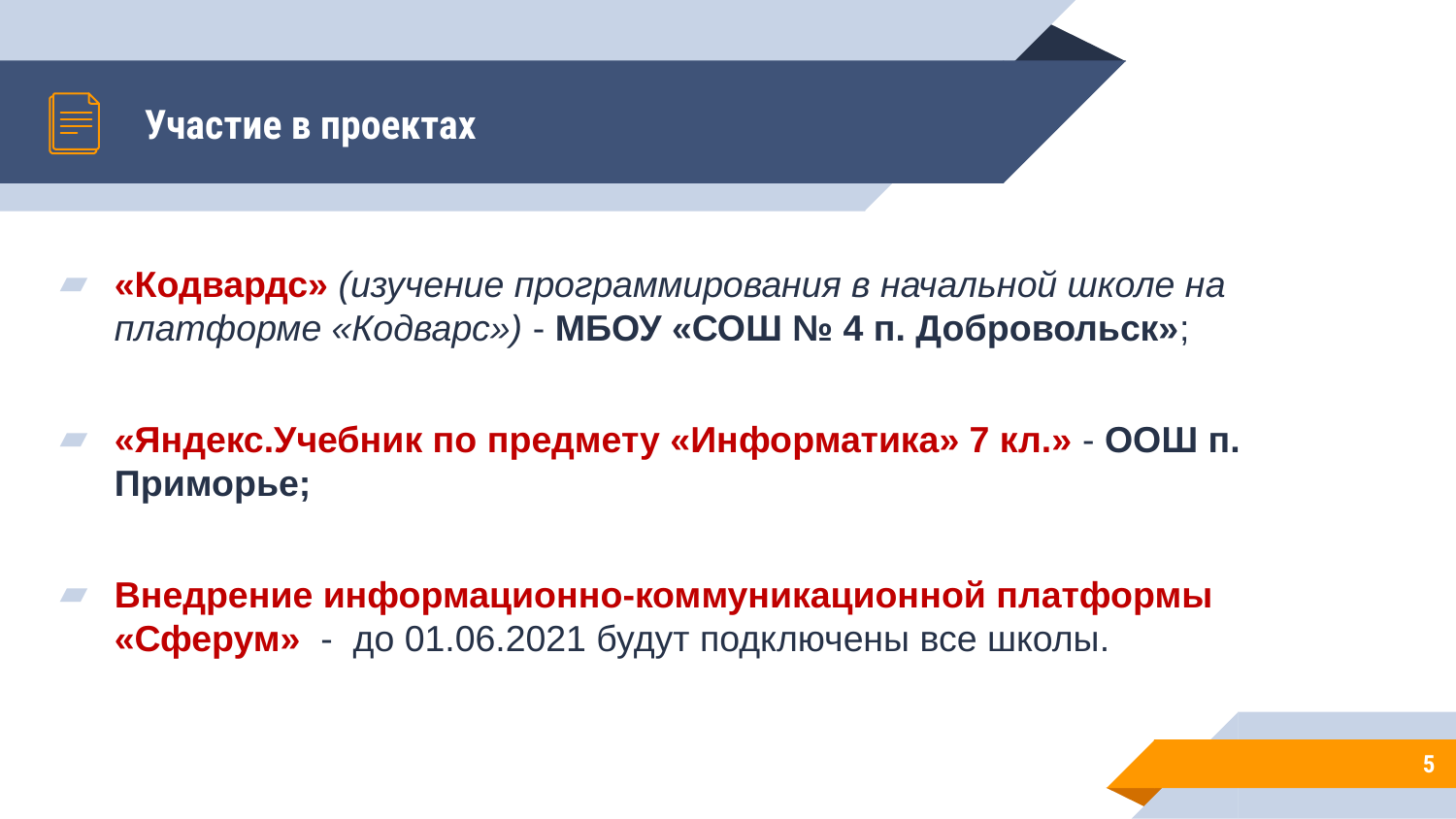

# Участие в проектах

«Кодвардс» (изучение программирования в начальной школе на платформе «Кодварс») - МБОУ «СОШ № 4 п. Добровольск»;

«Яндекс.Учебник по предмету «Информатика» 7 кл.» - ООШ п. Приморье;

Внедрение информационно-коммуникационной платформы «Сферум»  -  до 01.06.2021 будут подключены все школы.
5